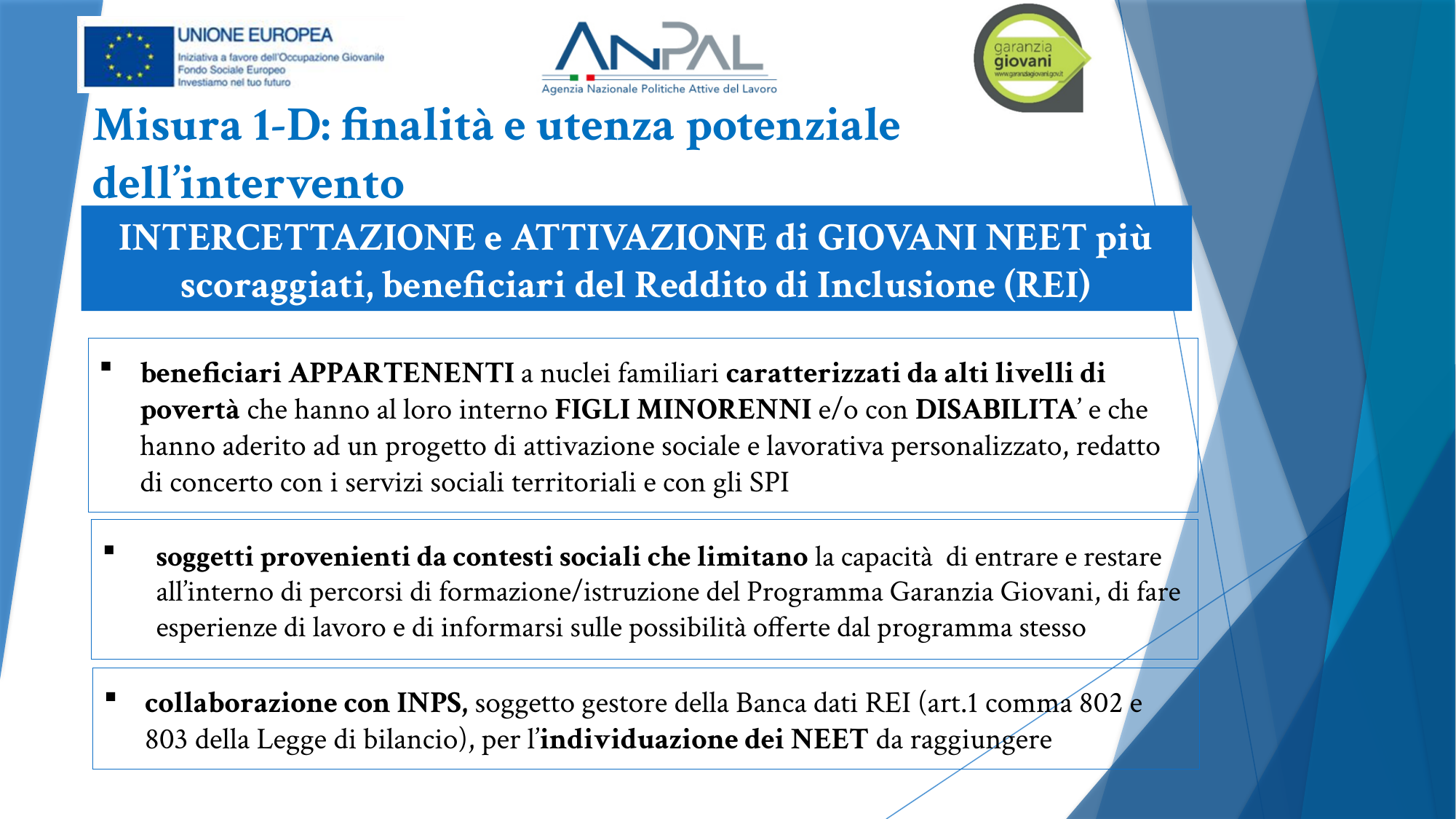

Misura 1-D: finalità e utenza potenziale dell’intervento
INTERCETTAZIONE e ATTIVAZIONE di GIOVANI NEET più scoraggiati, beneficiari del Reddito di Inclusione (REI)
beneficiari APPARTENENTI a nuclei familiari caratterizzati da alti livelli di povertà che hanno al loro interno FIGLI MINORENNI e/o con DISABILITA’ e che hanno aderito ad un progetto di attivazione sociale e lavorativa personalizzato, redatto di concerto con i servizi sociali territoriali e con gli SPI
# soggetti provenienti da contesti sociali che limitano la capacità  di entrare e restare all’interno di percorsi di formazione/istruzione del Programma Garanzia Giovani, di fare esperienze di lavoro e di informarsi sulle possibilità offerte dal programma stesso
collaborazione con INPS, soggetto gestore della Banca dati REI (art.1 comma 802 e 803 della Legge di bilancio), per l’individuazione dei NEET da raggiungere